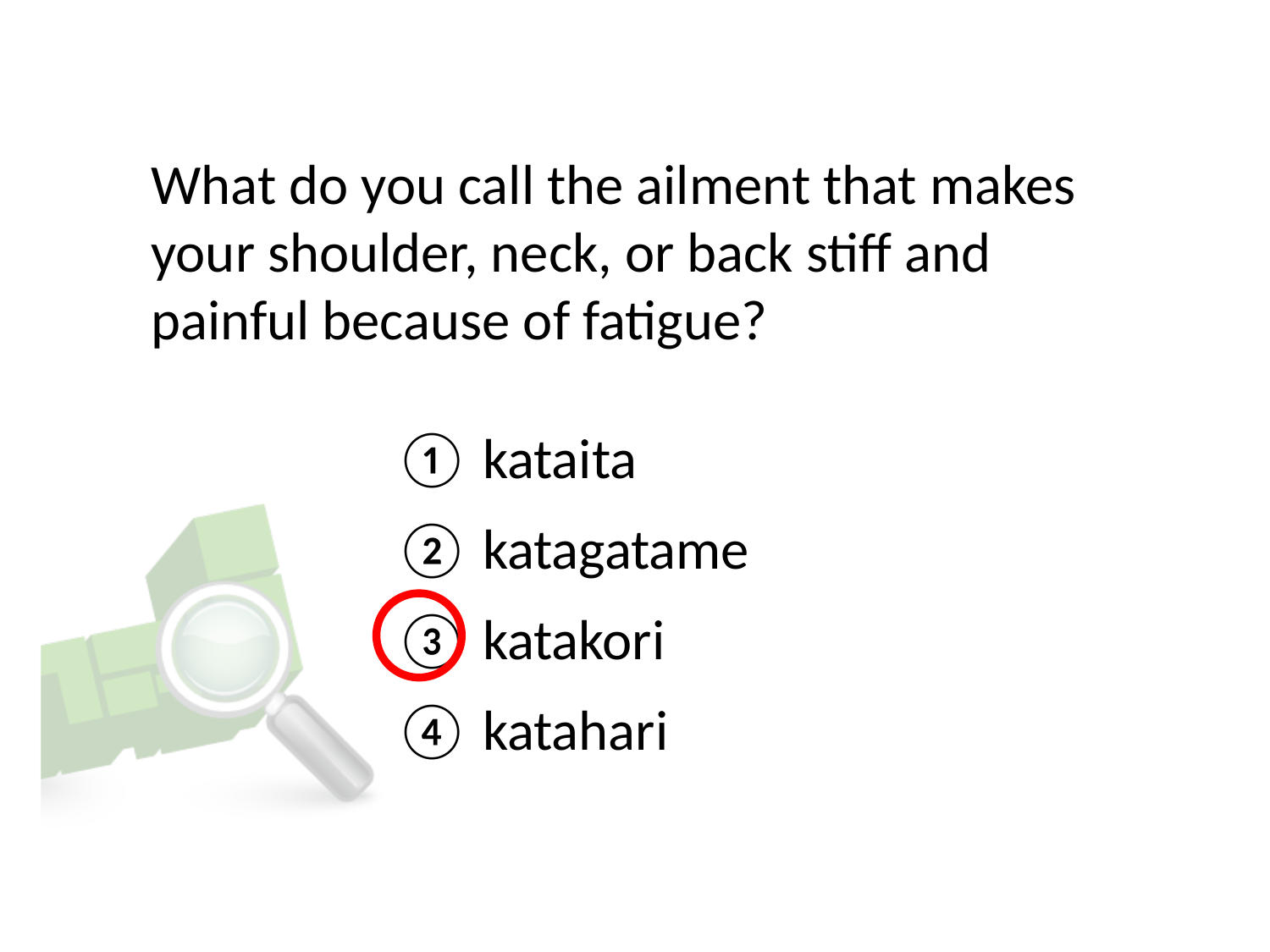

# What do you call the ailment that makes your shoulder, neck, or back stiff and painful because of fatigue?
① kataita
② katagatame
③ katakori
④ katahari